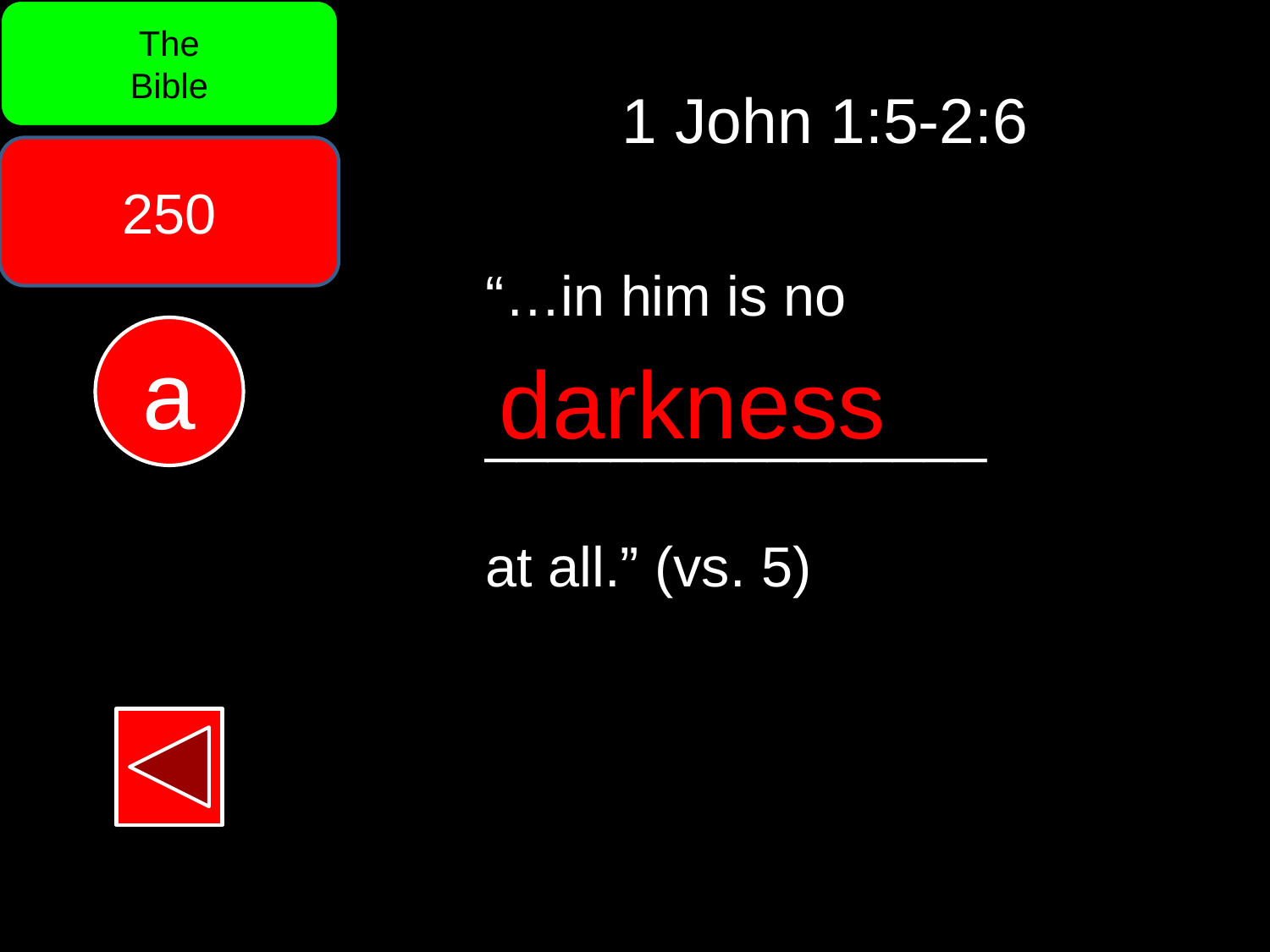

The
Bible
1 John 1:5-2:6
250
“…in him is no

________________

at all.” (vs. 5)
a
darkness